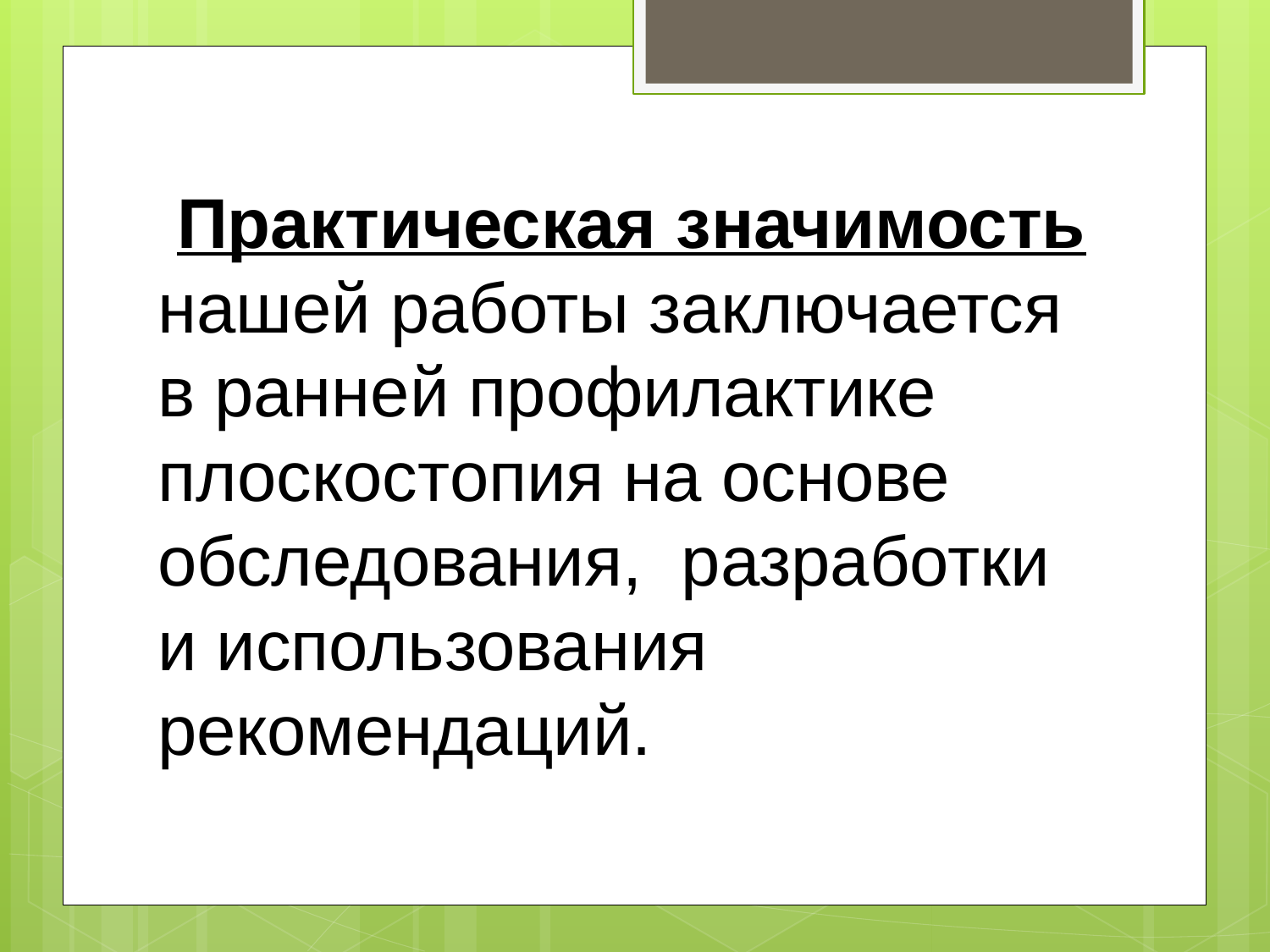

# Практическая значимость нашей работы заключается в ранней профилактике плоскостопия на основе обследования,  разработки и использования рекомендаций.